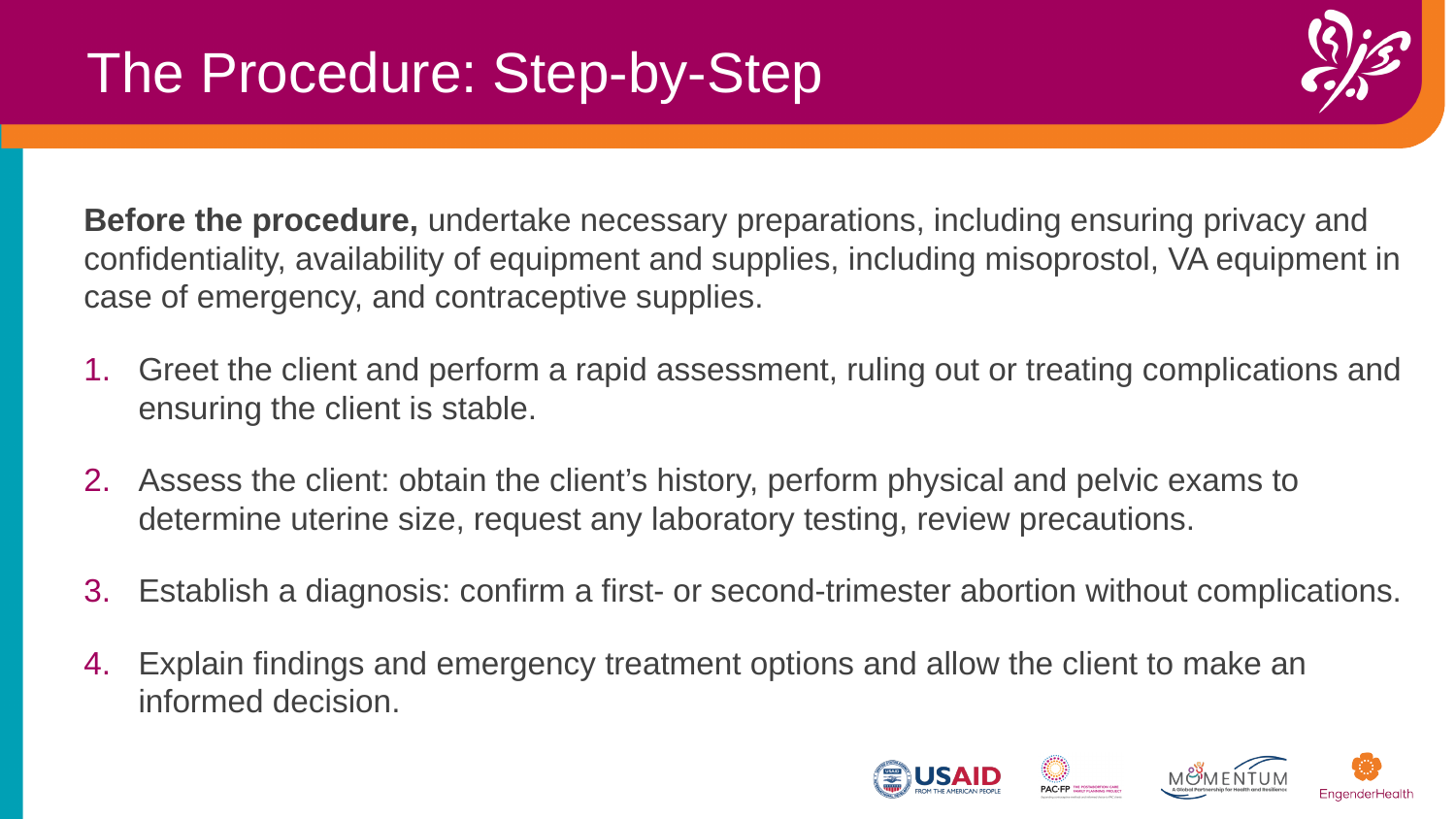

The Procedure: Step-by-Step
Before the procedure, undertake necessary preparations, including ensuring privacy and confidentiality, availability of equipment and supplies, including misoprostol, VA equipment in case of emergency, and contraceptive supplies.
Greet the client and perform a rapid assessment, ruling out or treating complications and ensuring the client is stable.
Assess the client: obtain the client’s history, perform physical and pelvic exams to determine uterine size, request any laboratory testing, review precautions. ​
Establish a diagnosis: confirm a first- or second-trimester abortion without complications.​
Explain findings and emergency treatment options and allow the client to make an informed decision.​